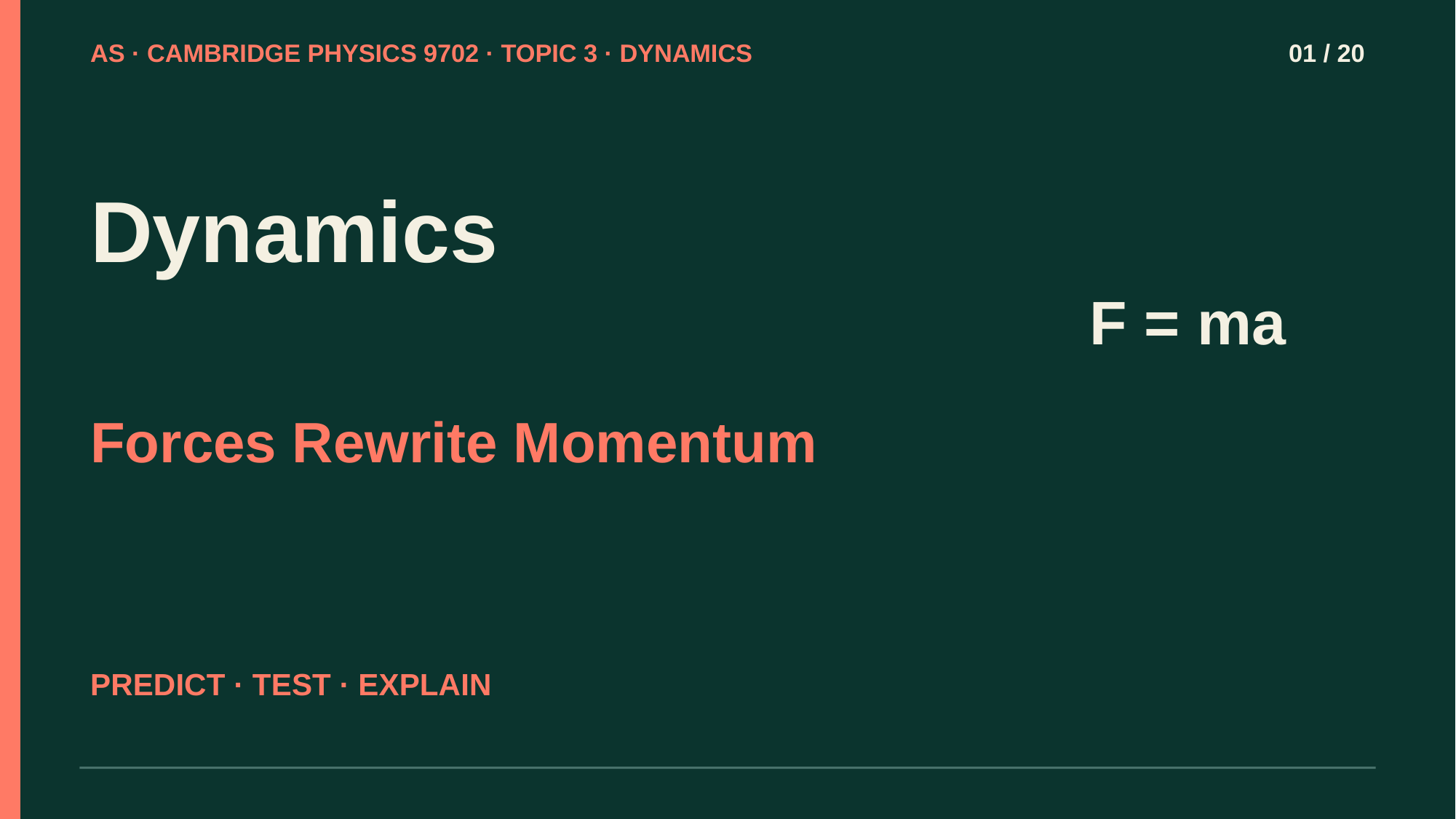

AS · CAMBRIDGE PHYSICS 9702 · TOPIC 3 · DYNAMICS
01 / 20
Dynamics
F = ma
Forces Rewrite Momentum
PREDICT · TEST · EXPLAIN